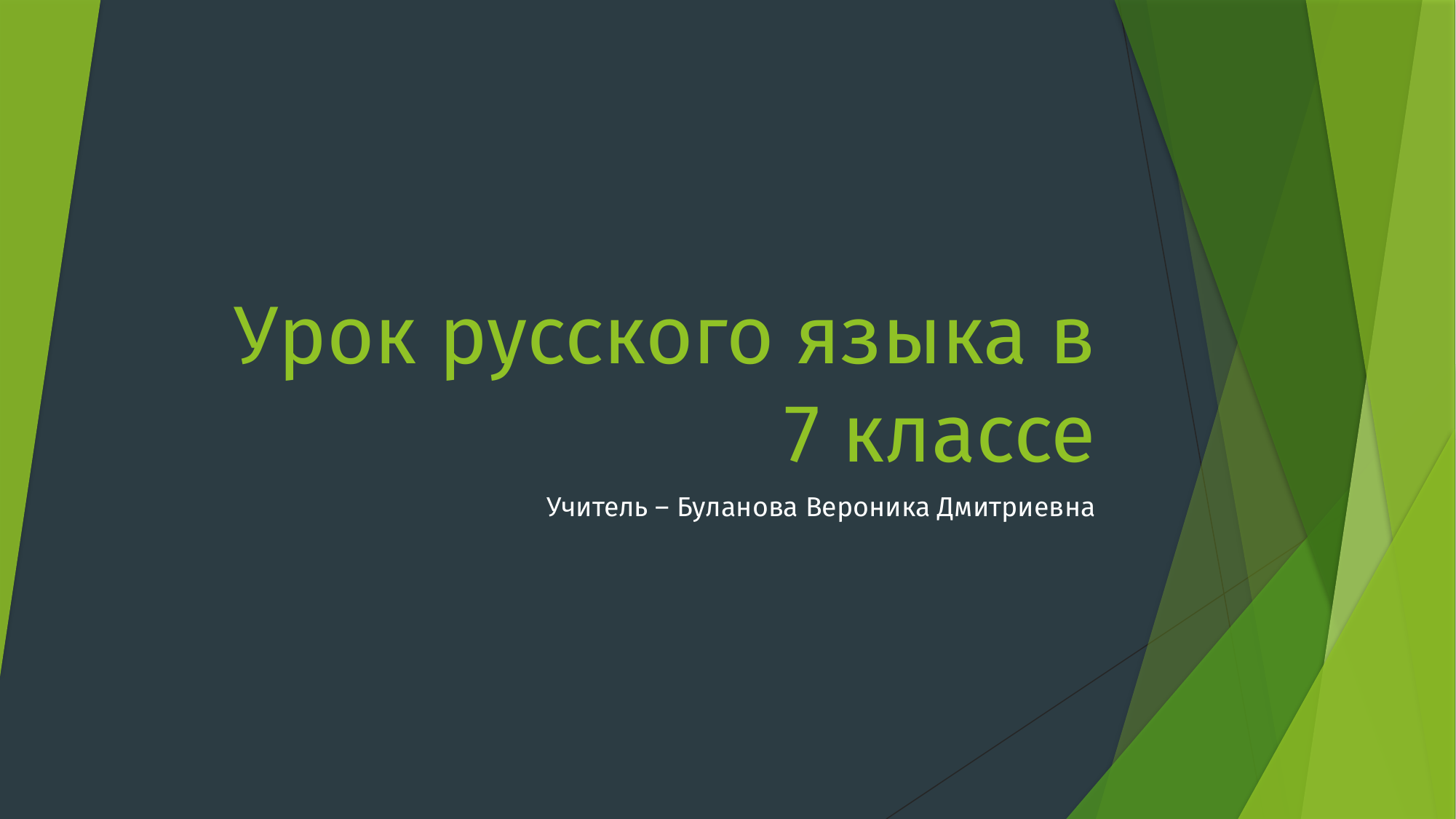

# Урок русского языка в 7 классе
Учитель – Буланова Вероника Дмитриевна